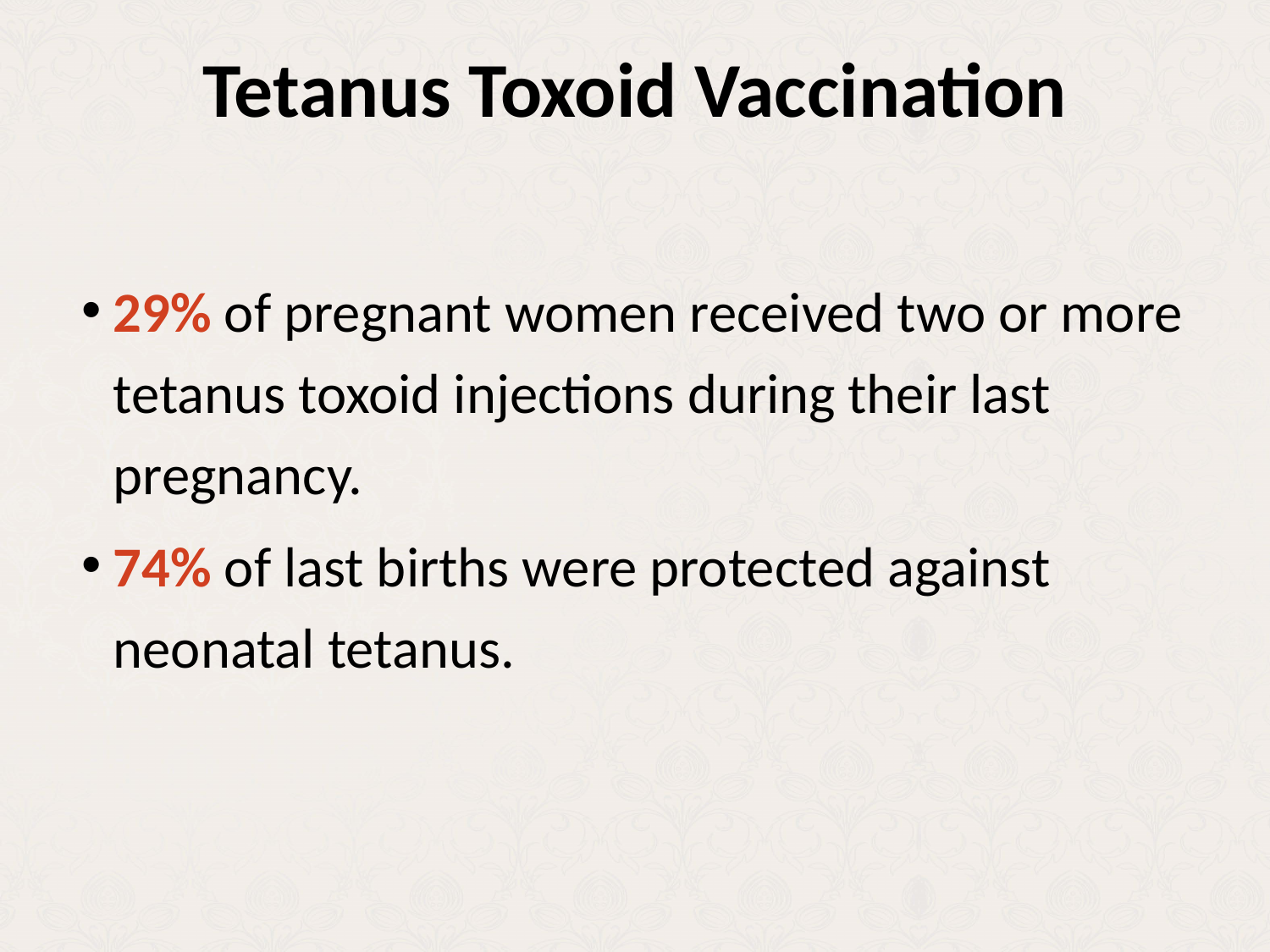

# Tetanus Toxoid Vaccination
29% of pregnant women received two or more tetanus toxoid injections during their last pregnancy.
74% of last births were protected against neonatal tetanus.